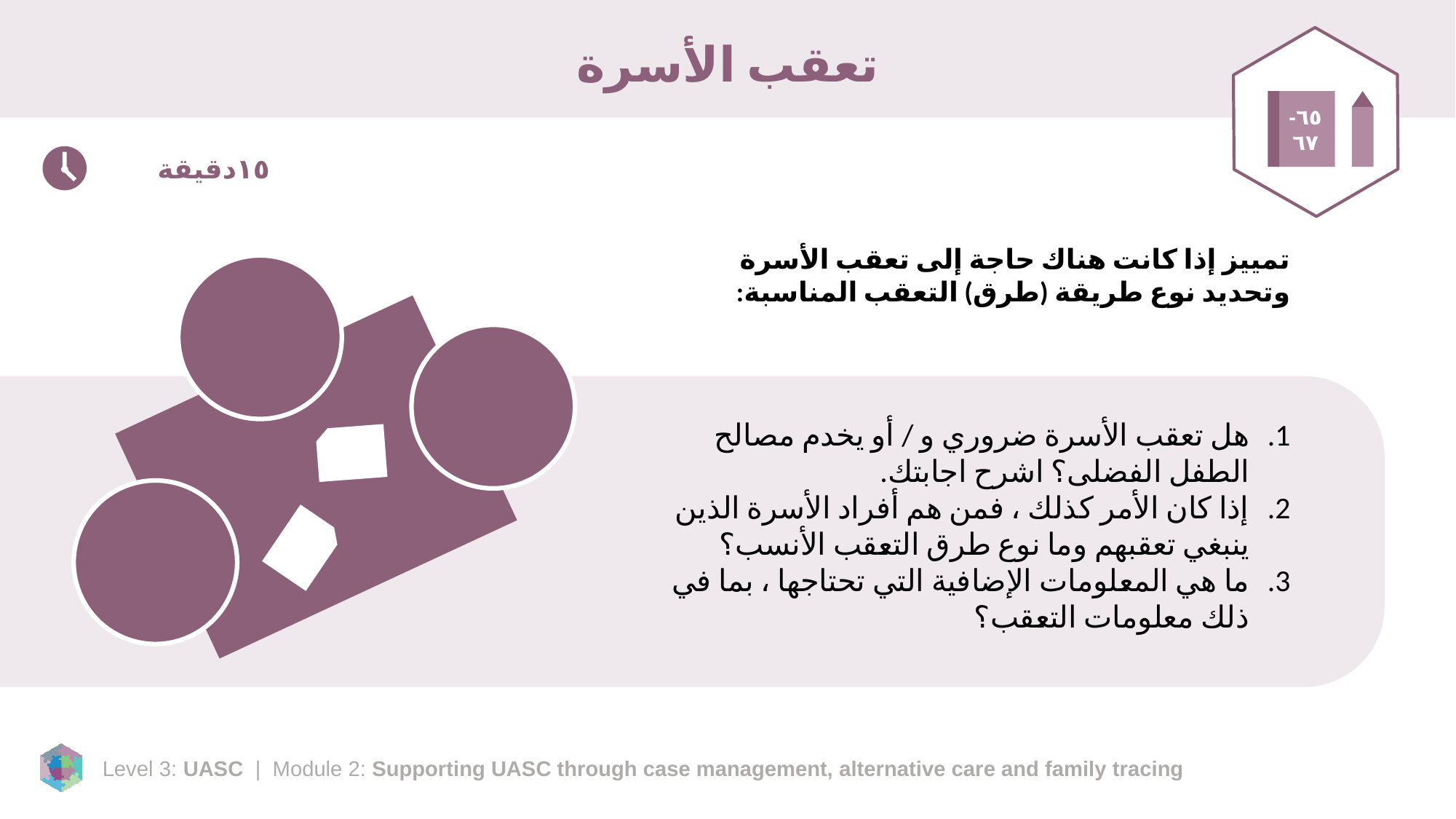

# تعقب الأسرة

٦٥-٦٧

١٥دقيقة

تمييز إذا كانت هناك حاجة إلى تعقب الأسرة وتحديد نوع طريقة (طرق) التعقب المناسبة:

هل تعقب الأسرة ضروري و / أو يخدم مصالح الطفل الفضلى؟ اشرح اجابتك.
إذا كان الأمر كذلك ، فمن هم أفراد الأسرة الذين ينبغي تعقبهم وما نوع طرق التعقب الأنسب؟
ما هي المعلومات الإضافية التي تحتاجها ، بما في ذلك معلومات التعقب؟